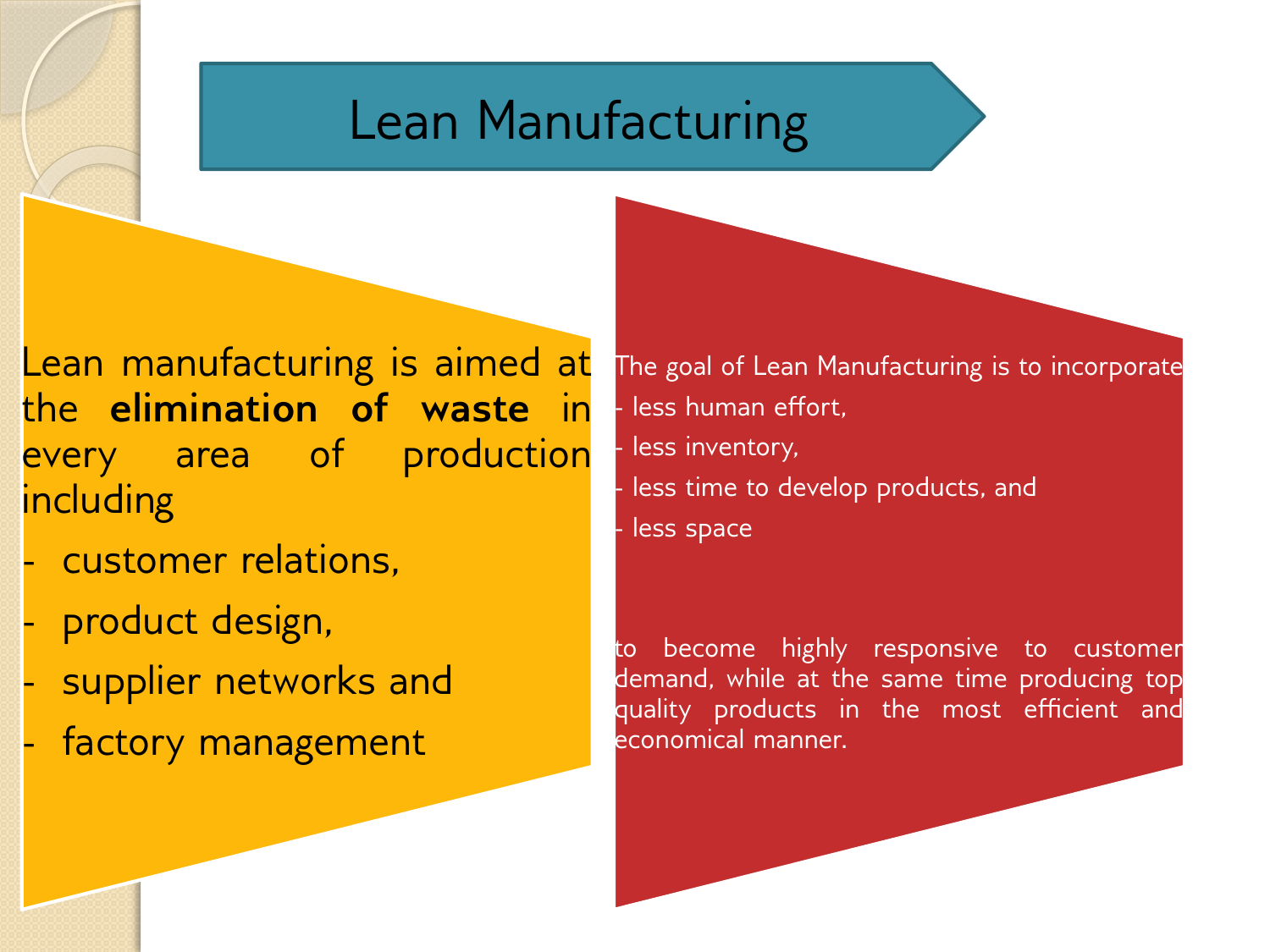

Lean Manufacturing
Lean manufacturing is aimed at the elimination of waste in every area of production including
-  customer relations,
-  product design,
-  supplier networks and
-  factory management
The goal of Lean Manufacturing is to incorporate
- less human effort,
- less inventory,
- less time to develop products, and
- less space

to become highly responsive to customer demand, while at the same time producing top quality products in the most efficient and economical manner.